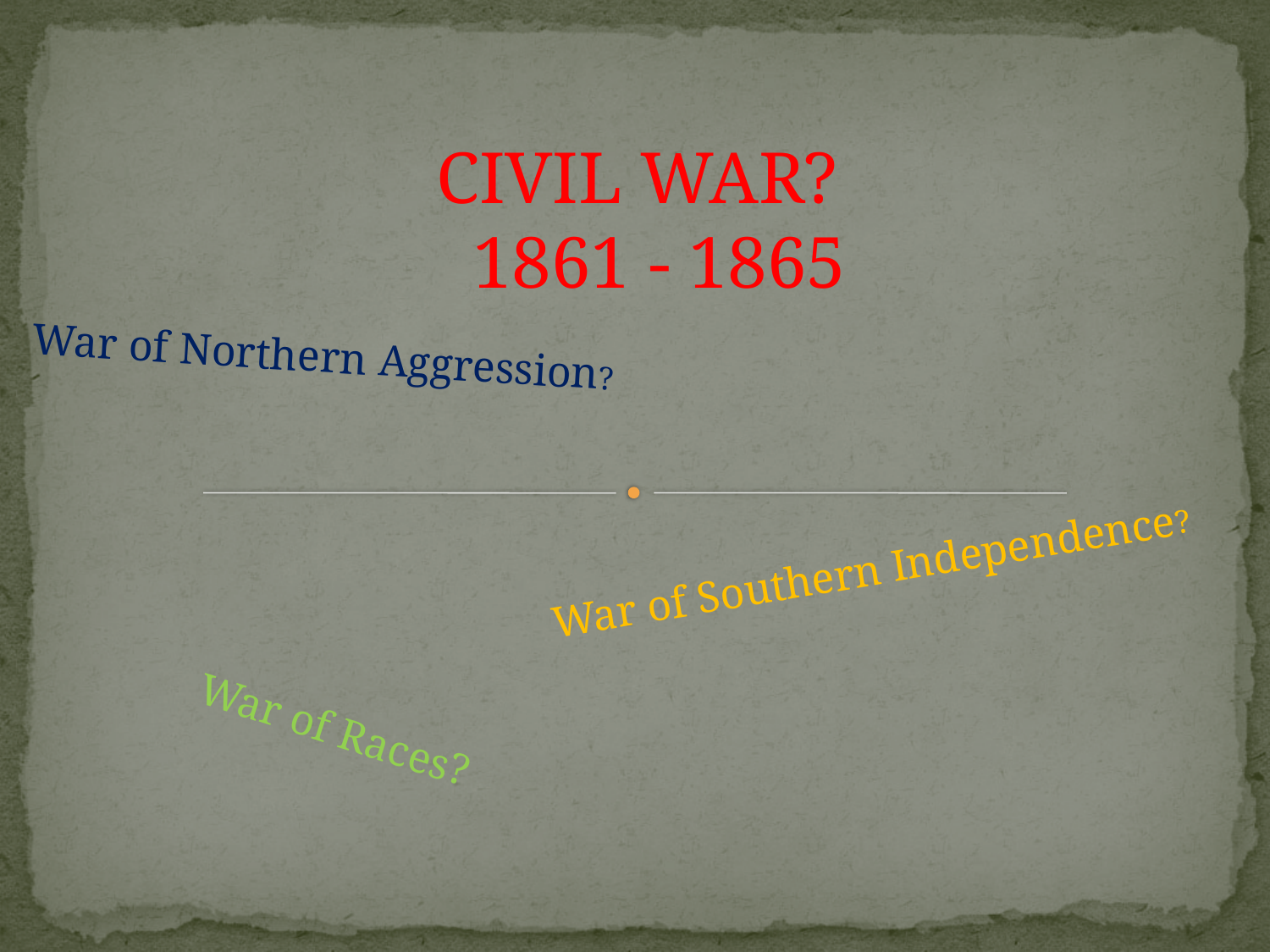

CIVIL WAR?
  1861 - 1865
War of Northern Aggression?
War of Southern Independence?
War of Races?